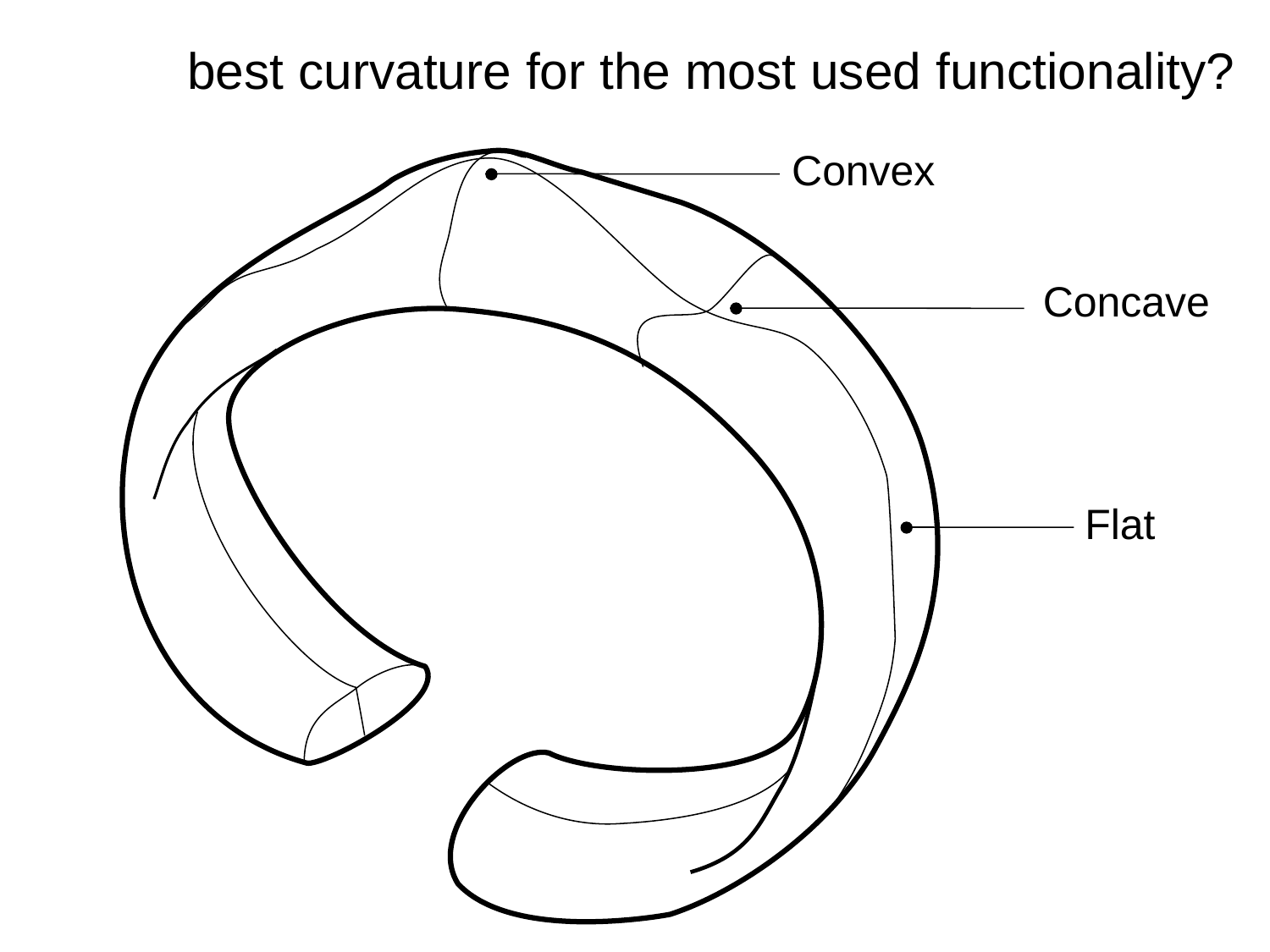

best curvature for the most used functionality?
Convex

Concave

Flat